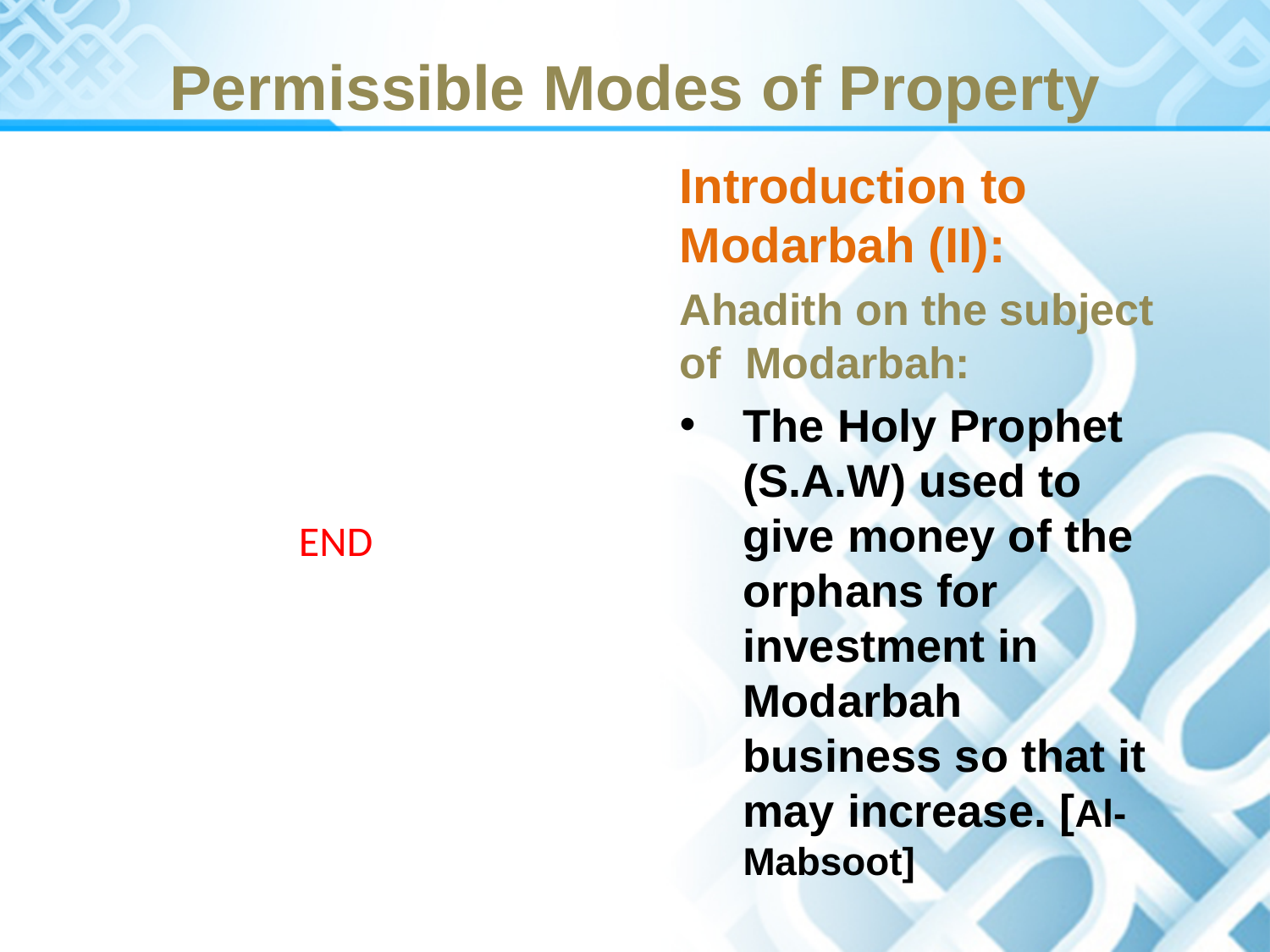

Permissible Modes of Property
Introduction to Modarbah (II):
Ahadith on the subject of  Modarbah:
The Holy Prophet (S.A.W) used to give money of the orphans for investment in Modarbah business so that it may increase. [Al-Mabsoot]

END